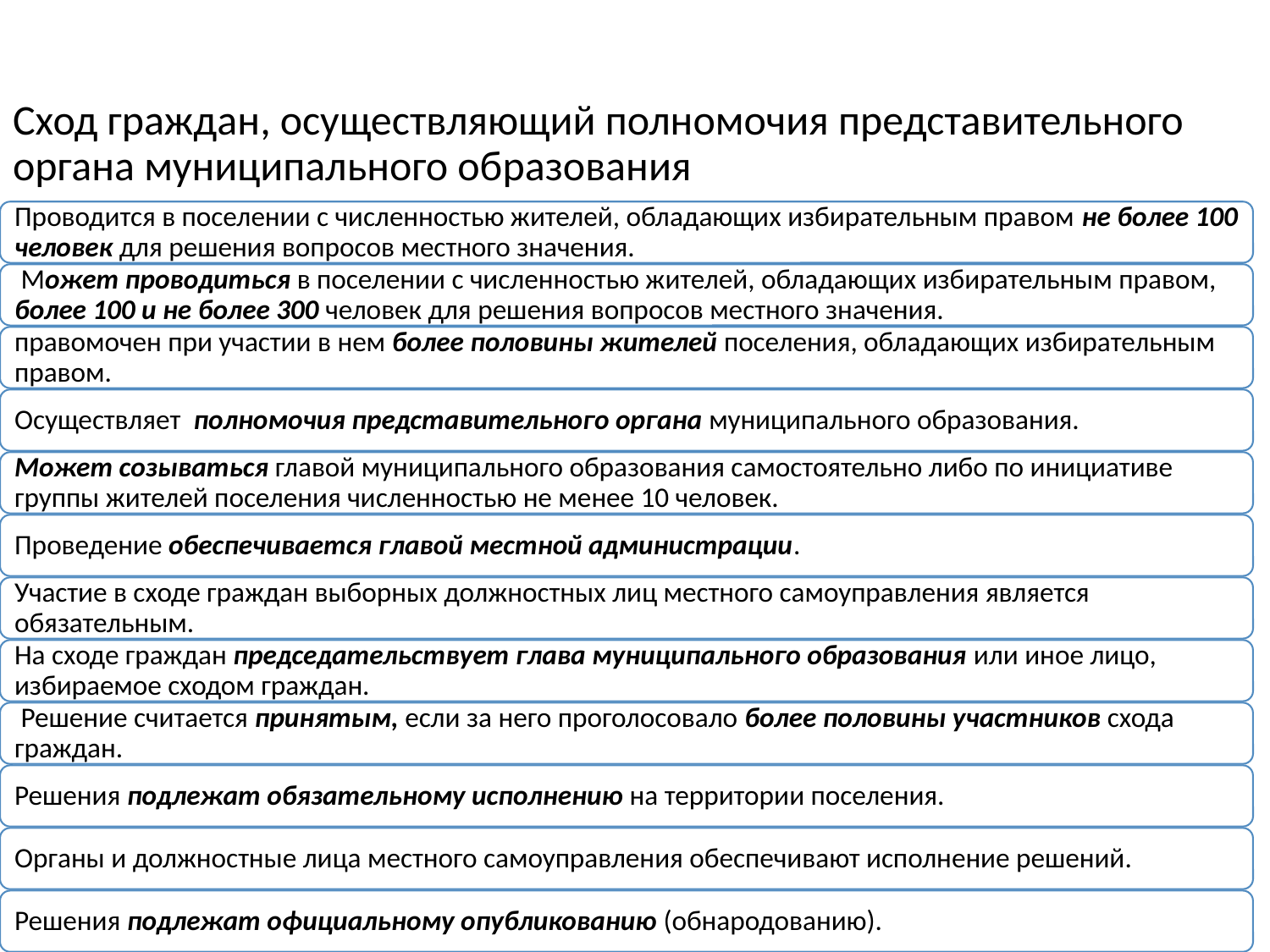

# Сход граждан, осуществляющий полномочия представительного органа муниципального образования

Проводится в поселении с численностью жителей, обладающих избирательным правом не более 100 человек для решения вопросов местного значения.
 Может проводиться в поселении с численностью жителей, обладающих избирательным правом, более 100 и не более 300 человек для решения вопросов местного значения.
правомочен при участии в нем более половины жителей поселения, обладающих избирательным правом.
Осуществляет  полномочия представительного органа муниципального образования.
Может созываться главой муниципального образования самостоятельно либо по инициативе группы жителей поселения численностью не менее 10 человек.
Проведение обеспечивается главой местной администрации.
Участие в сходе граждан выборных должностных лиц местного самоуправления является обязательным.
На сходе граждан председательствует глава муниципального образования или иное лицо, избираемое сходом граждан.
 Решение считается принятым, если за него проголосовало более половины участников схода граждан.
Решения подлежат обязательному исполнению на территории поселения.
Органы и должностные лица местного самоуправления обеспечивают исполнение решений.
Решения подлежат официальному опубликованию (обнародованию).